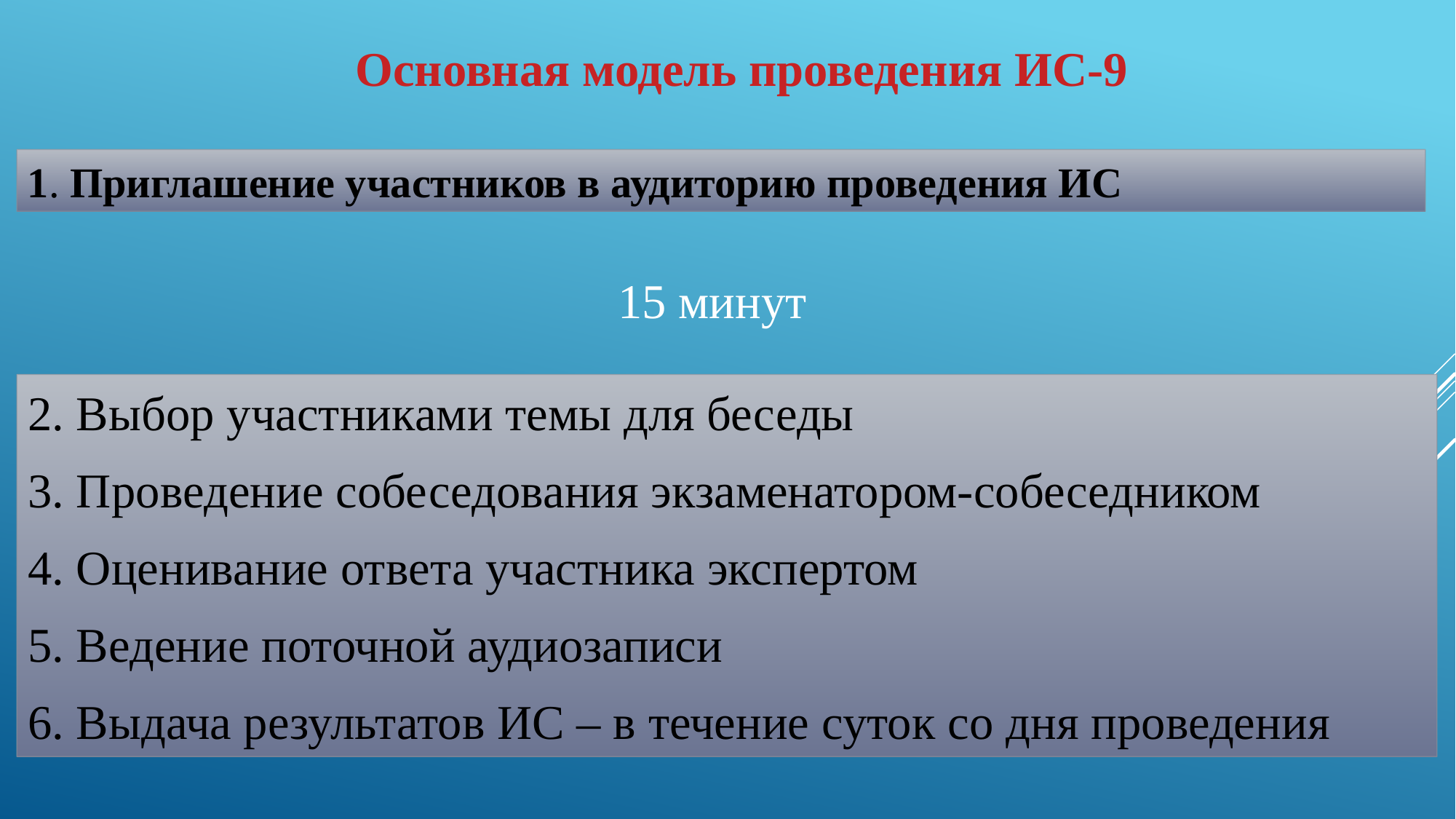

Основная модель проведения ИС-9
1. Приглашение участников в аудиторию проведения ИС
15 минут
2. Выбор участниками темы для беседы
3. Проведение собеседования экзаменатором-собеседником
4. Оценивание ответа участника экспертом
5. Ведение поточной аудиозаписи
6. Выдача результатов ИС – в течение суток со дня проведения